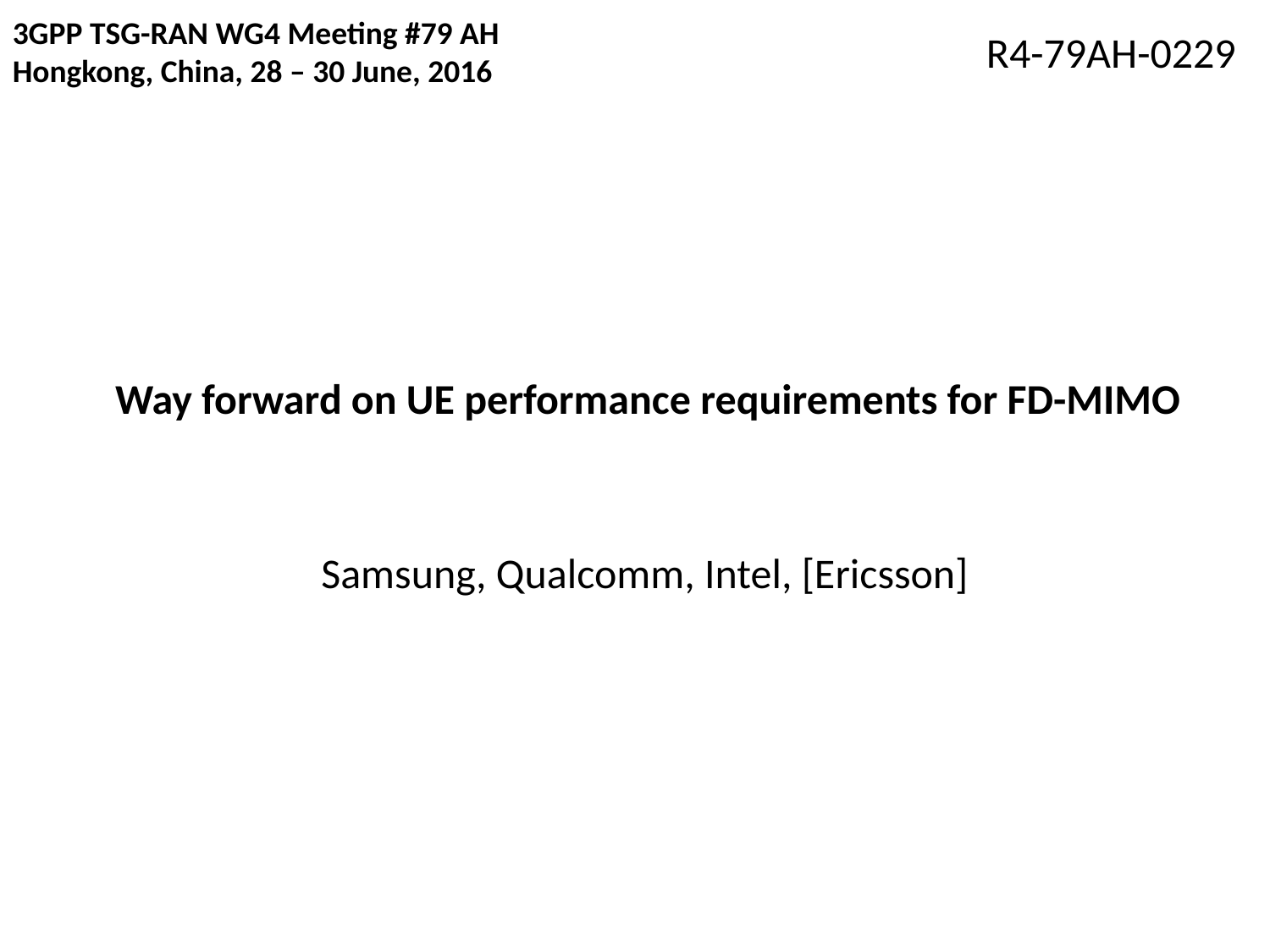

3GPP TSG-RAN WG4 Meeting #79 AH
Hongkong, China, 28 – 30 June, 2016
R4-79AH-0229
# Way forward on UE performance requirements for FD-MIMO
Samsung, Qualcomm, Intel, [Ericsson]